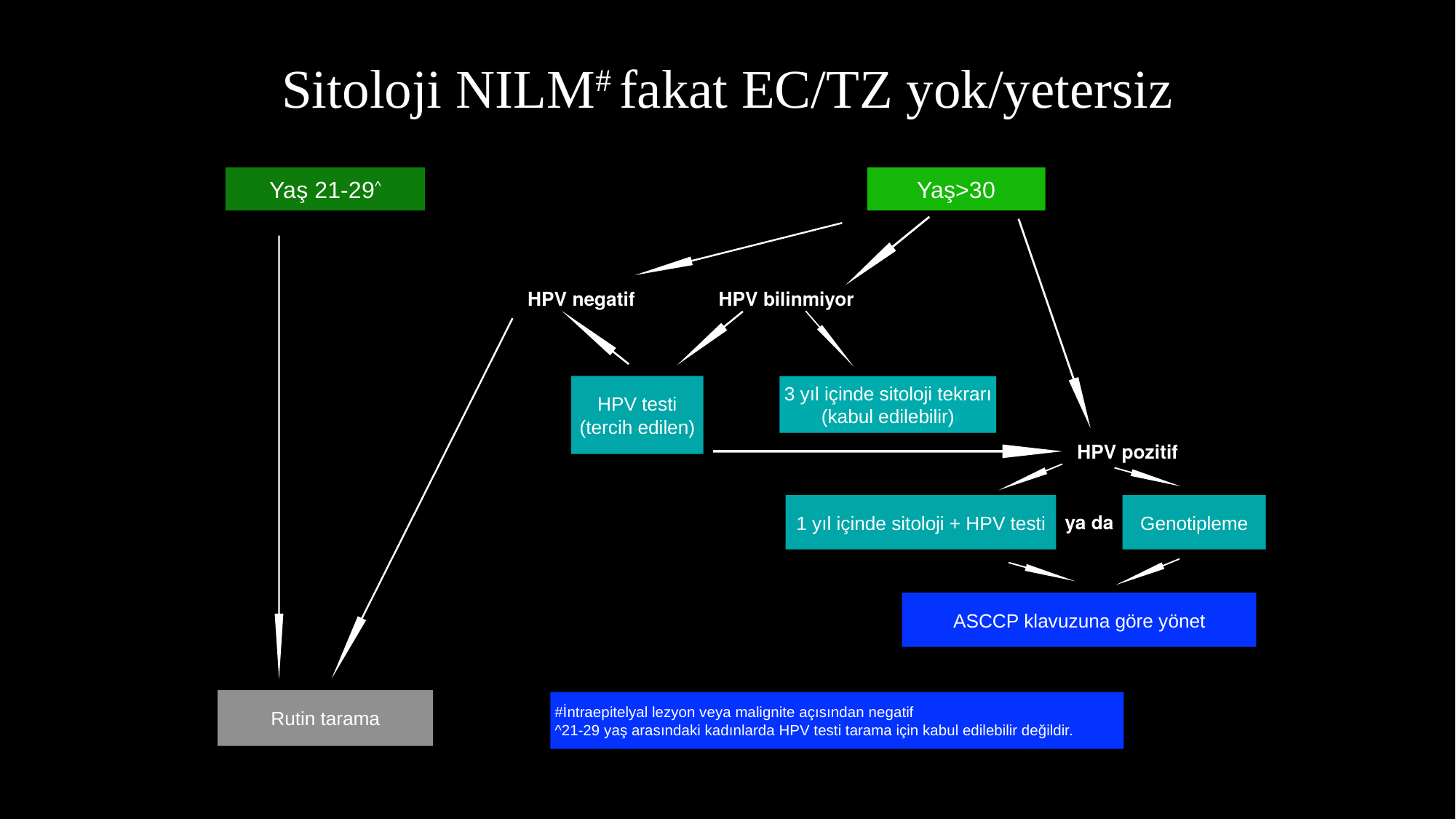

# Sitoloji NILM# fakat EC/TZ yok/yetersiz
Yaş 21-29^
Yaş>30

HPV negatif
HPV bilinmiyor

HPV testi (tercih edilen)
3 yıl içinde sitoloji tekrarı (kabul edilebilir)
HPV pozitif

1 yıl içinde sitoloji + HPV testi
Genotipleme
ya da

ASCCP klavuzuna göre yönet
Rutin tarama
#İntraepitelyal lezyon veya malignite açısından negatif
^21-29 yaş arasındaki kadınlarda HPV testi tarama için kabul edilebilir değildir.